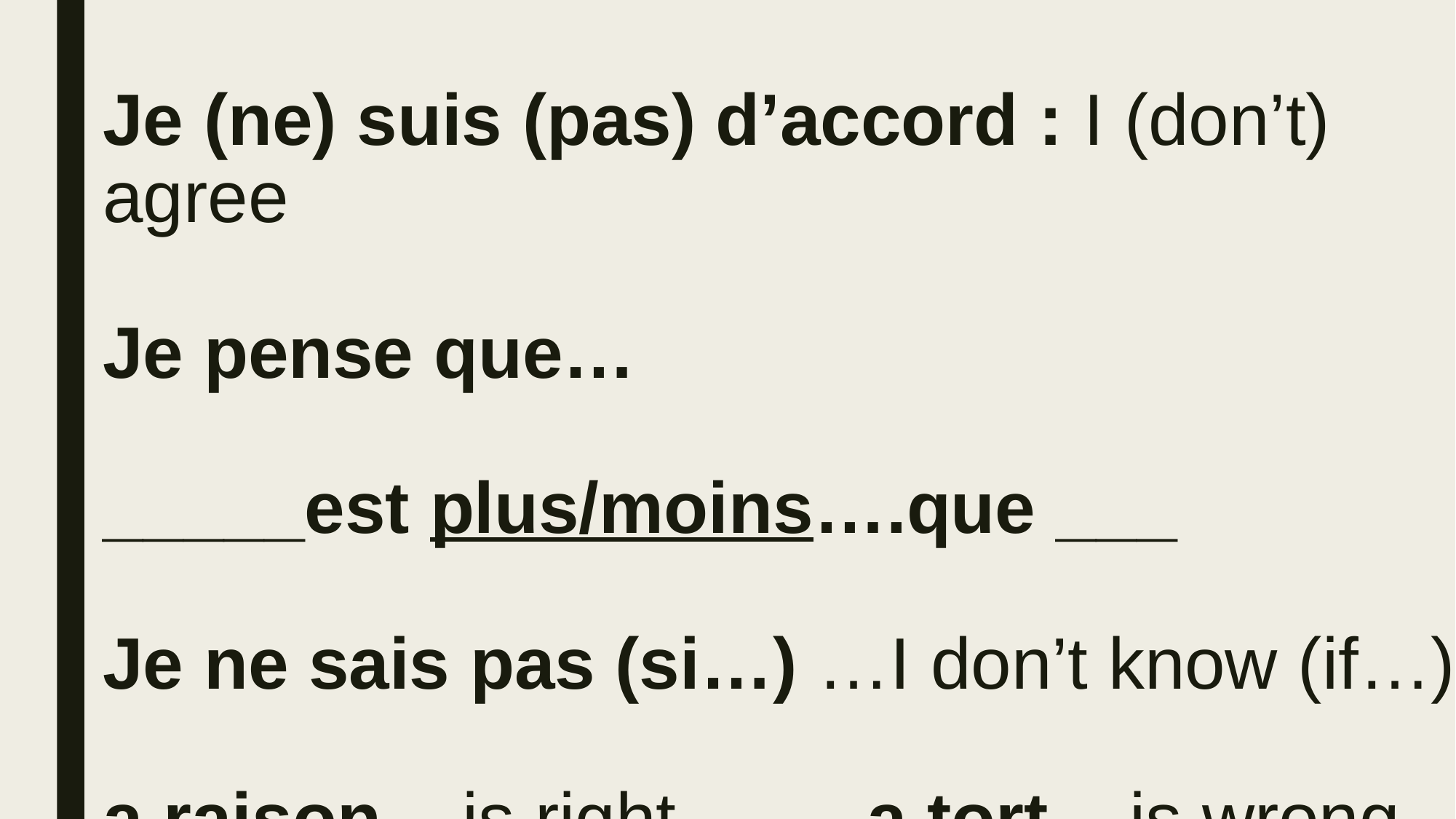

# Je (ne) suis (pas) d’accord : I (don’t) agree Je pense que… _____est plus/moins….que ___ Je ne sais pas (si…) …I don’t know (if…) a raison – is right		a tort – is wrong